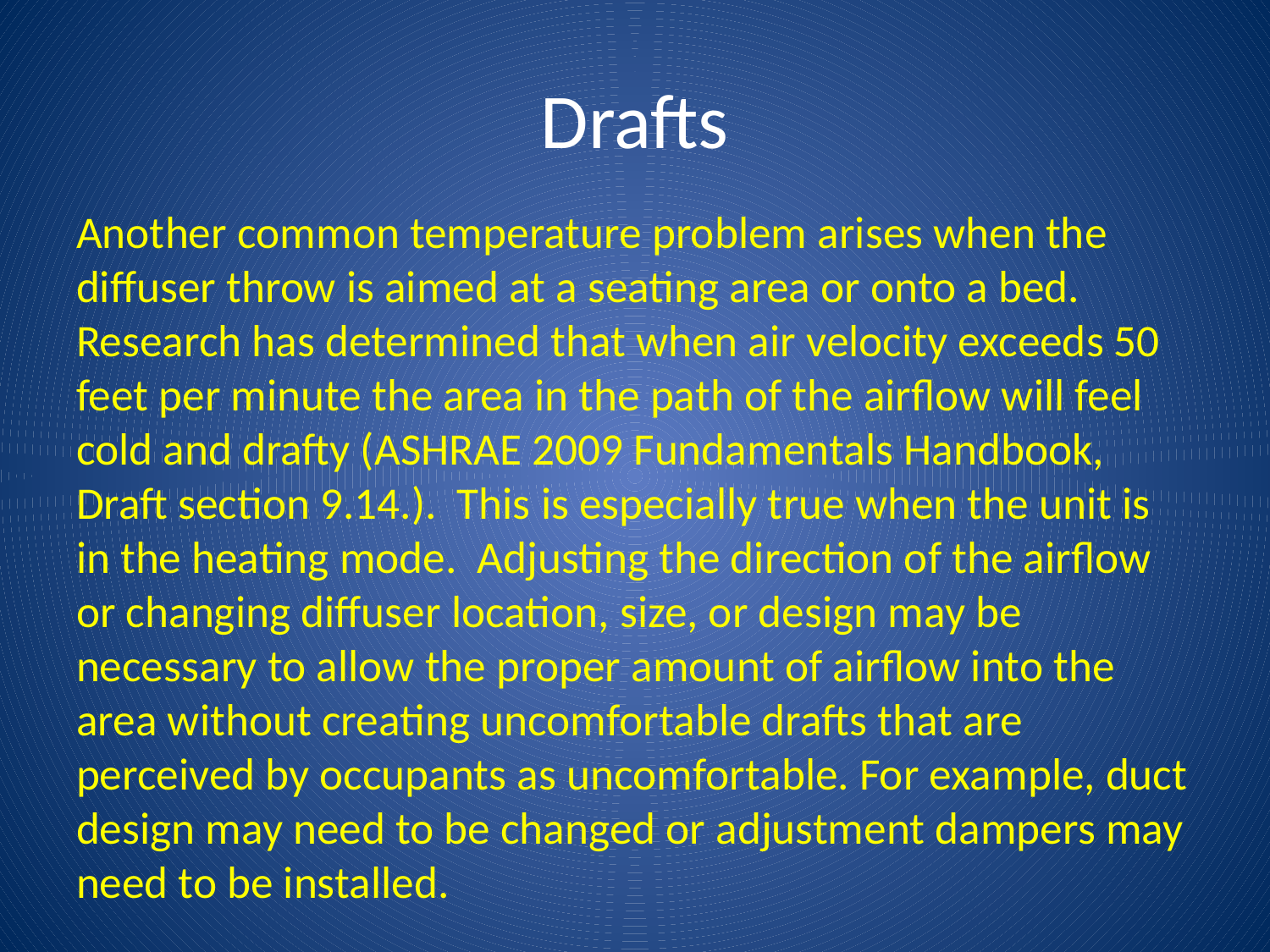

# Drafts
Another common temperature problem arises when the diffuser throw is aimed at a seating area or onto a bed.  Research has determined that when air velocity exceeds 50 feet per minute the area in the path of the airflow will feel cold and drafty (ASHRAE 2009 Fundamentals Handbook, Draft section 9.14.).  This is especially true when the unit is in the heating mode.  Adjusting the direction of the airflow or changing diffuser location, size, or design may be necessary to allow the proper amount of airflow into the area without creating uncomfortable drafts that are perceived by occupants as uncomfortable. For example, duct design may need to be changed or adjustment dampers may need to be installed.